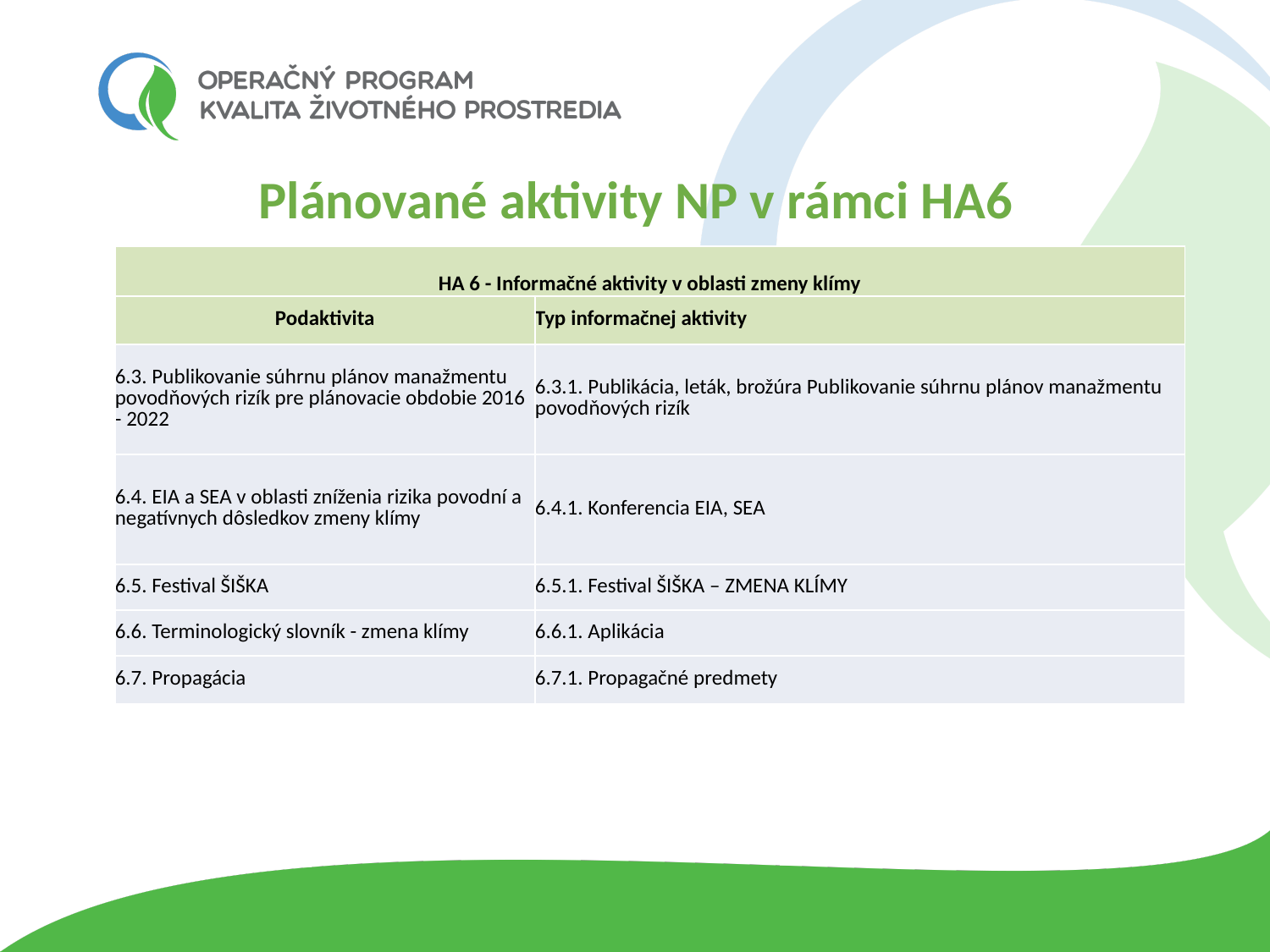

Plánované aktivity NP v rámci HA6
| HA 6 - Informačné aktivity v oblasti zmeny klímy |  |
| --- | --- |
| Podaktivita | Typ informačnej aktivity |
| 6.3. Publikovanie súhrnu plánov manažmentu povodňových rizík pre plánovacie obdobie 2016 - 2022 | 6.3.1. Publikácia, leták, brožúra Publikovanie súhrnu plánov manažmentu povodňových rizík |
| 6.4. EIA a SEA v oblasti zníženia rizika povodní a negatívnych dôsledkov zmeny klímy | 6.4.1. Konferencia EIA, SEA |
| 6.5. Festival ŠIŠKA | 6.5.1. Festival ŠIŠKA – ZMENA KLÍMY |
| 6.6. Terminologický slovník - zmena klímy | 6.6.1. Aplikácia |
| 6.7. Propagácia | 6.7.1. Propagačné predmety |